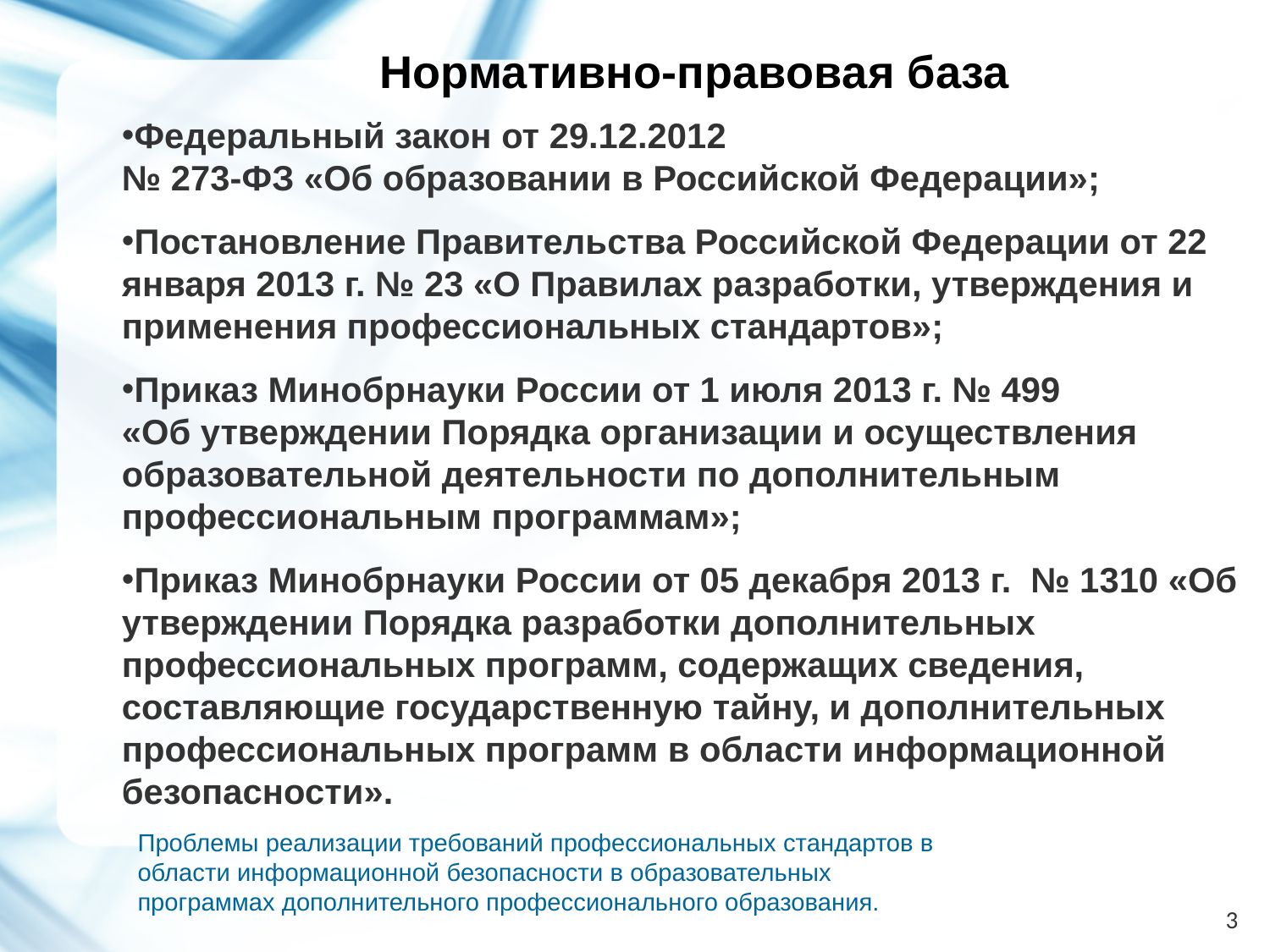

# Нормативно-правовая база
Федеральный закон от 29.12.2012
№ 273-ФЗ «Об образовании в Российской Федерации»;
Постановление Правительства Российской Федерации от 22 января 2013 г. № 23 «О Правилах разработки, утверждения и применения профессиональных стандартов»;
Приказ Минобрнауки России от 1 июля 2013 г. № 499                «Об утверждении Порядка организации и осуществления образовательной деятельности по дополнительным профессиональным программам»;
Приказ Минобрнауки России от 05 декабря 2013 г.  № 1310 «Об утверждении Порядка разработки дополнительных профессиональных программ, содержащих сведения, составляющие государственную тайну, и дополнительных профессиональных программ в области информационной безопасности».

Проблемы реализации требований профессиональных стандартов в области информационной безопасности в образовательных программах дополнительного профессионального образования.

3